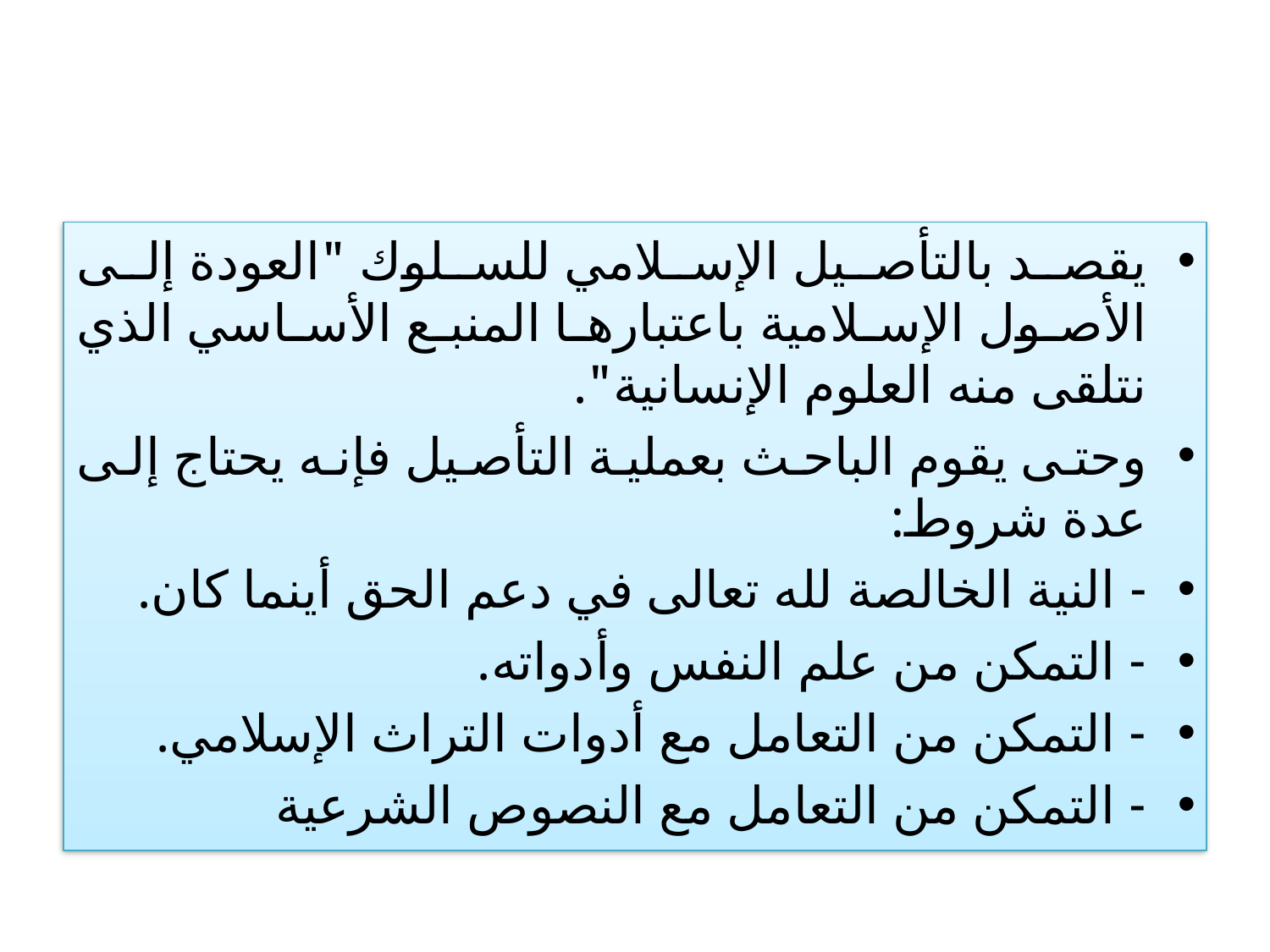

يقصد بالتأصيل الإسلامي للسلوك "العودة إلى الأصول الإسلامية باعتبارها المنبع الأساسي الذي نتلقى منه العلوم الإنسانية".
وحتى يقوم الباحث بعملية التأصيل فإنه يحتاج إلى عدة شروط:
- النية الخالصة لله تعالى في دعم الحق أينما كان.
- التمكن من علم النفس وأدواته.
- التمكن من التعامل مع أدوات التراث الإسلامي.
- التمكن من التعامل مع النصوص الشرعية